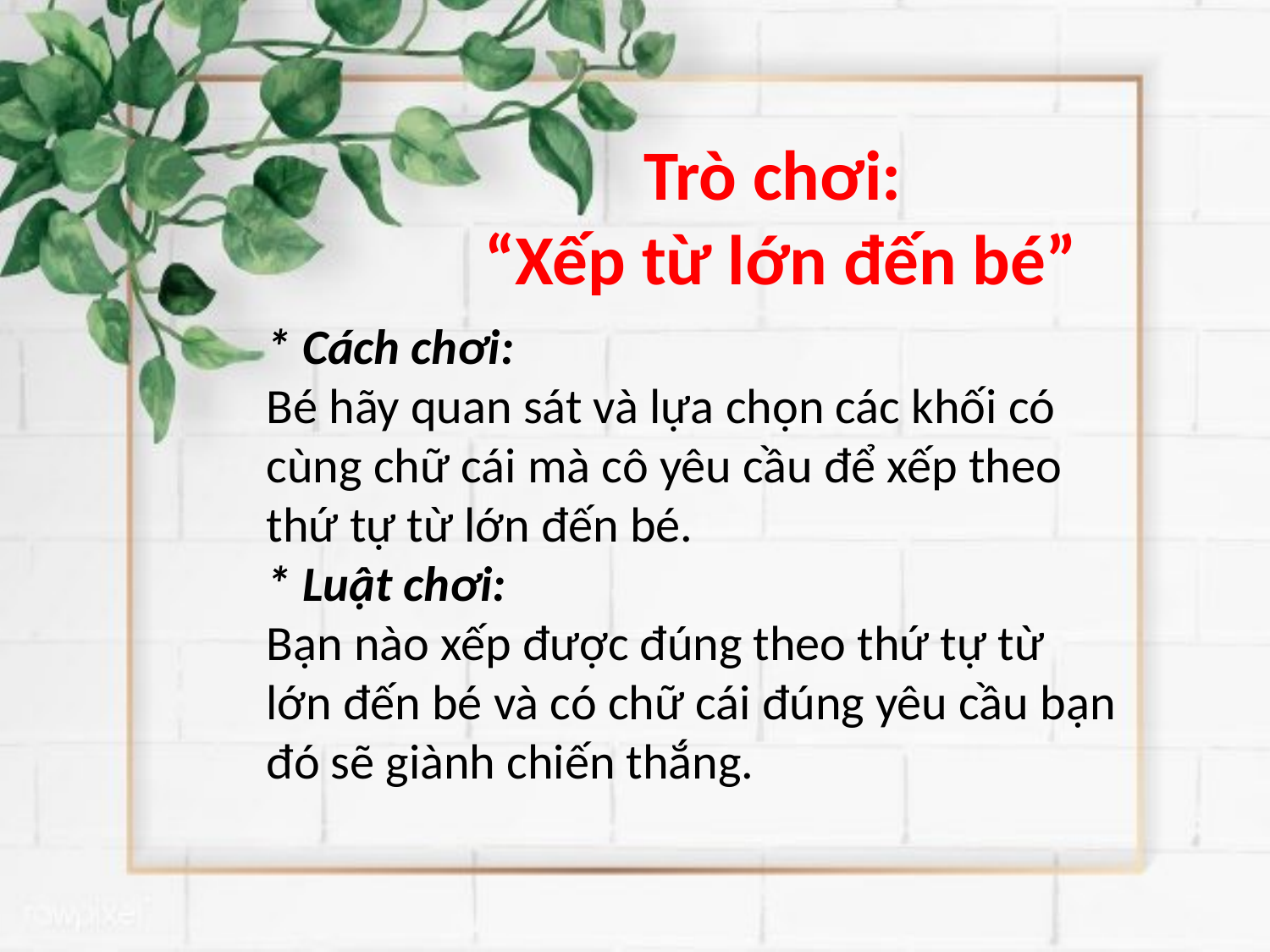

Trò chơi:
“Xếp từ lớn đến bé”
* Cách chơi:
Bé hãy quan sát và lựa chọn các khối có cùng chữ cái mà cô yêu cầu để xếp theo thứ tự từ lớn đến bé.
* Luật chơi:
Bạn nào xếp được đúng theo thứ tự từ lớn đến bé và có chữ cái đúng yêu cầu bạn đó sẽ giành chiến thắng.